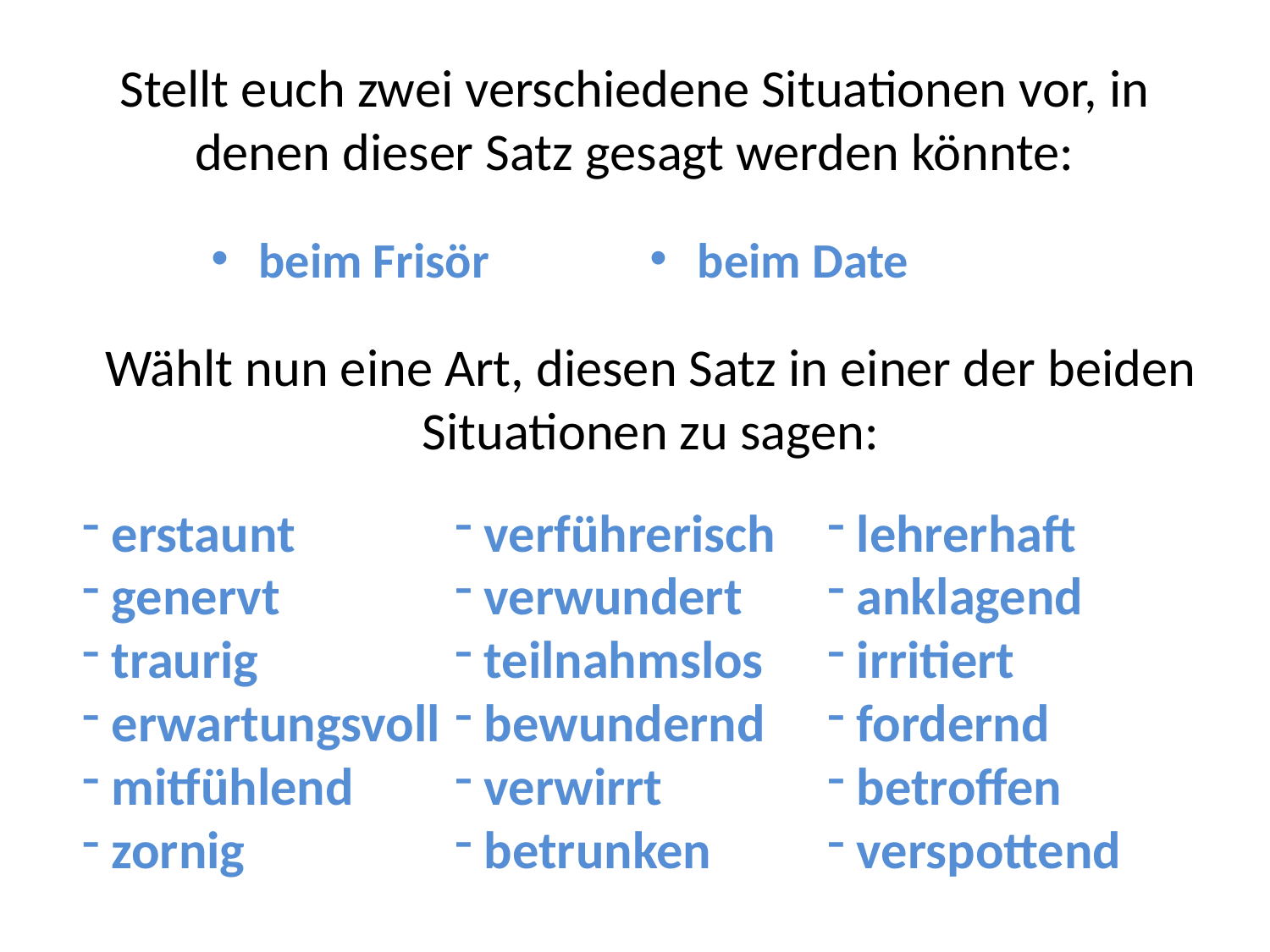

# Stellt euch zwei verschiedene Situationen vor, in denen dieser Satz gesagt werden könnte:
beim Frisör
beim Date
Wählt nun eine Art, diesen Satz in einer der beiden Situationen zu sagen:
 erstaunt
 genervt
 traurig
 erwartungsvoll
 mitfühlend
 zornig
 verführerisch
 verwundert
 teilnahmslos
 bewundernd
 verwirrt
 betrunken
 lehrerhaft
 anklagend
 irritiert
 fordernd
 betroffen
 verspottend